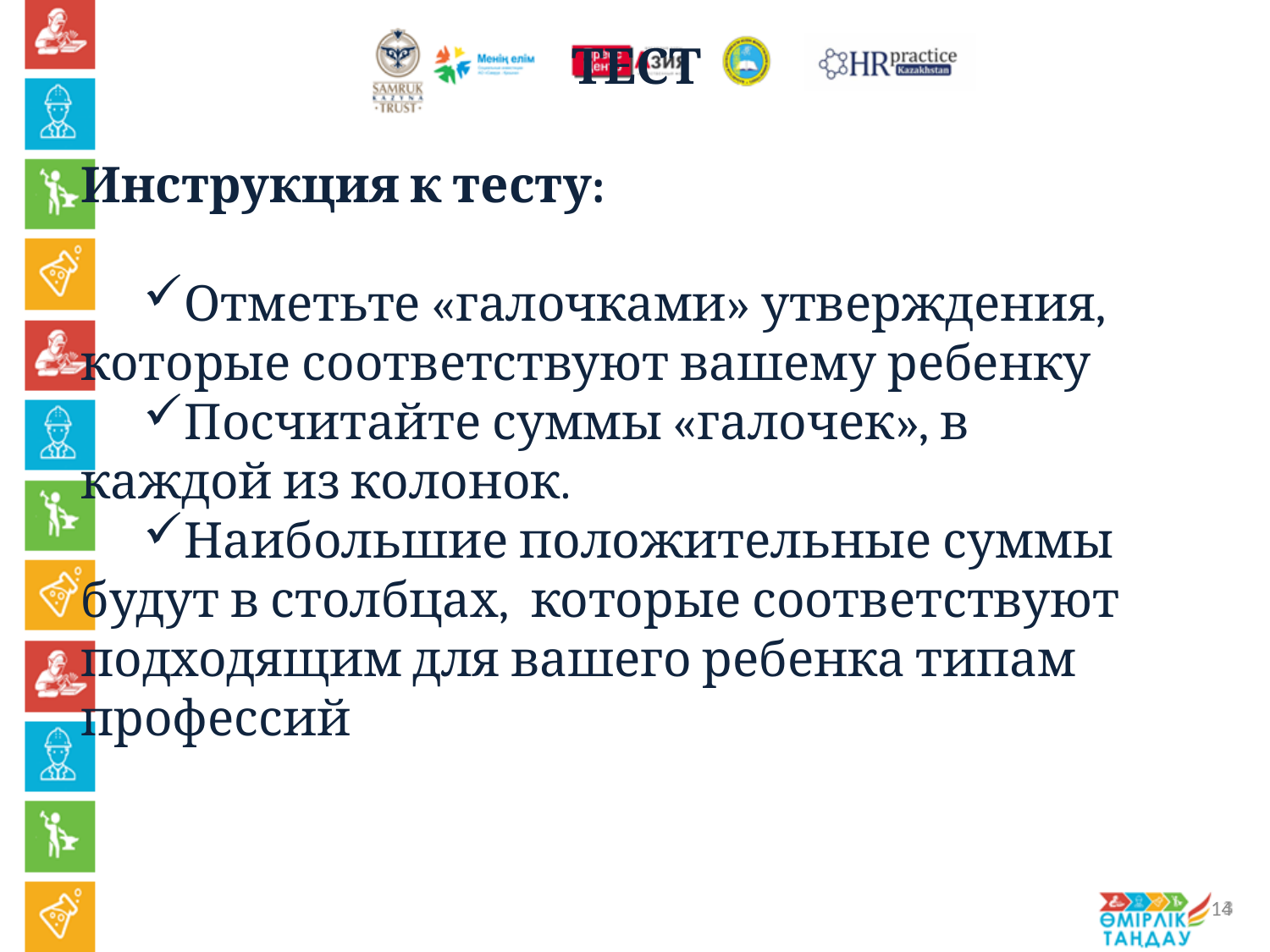

ТЕСТ
Инструкция к тесту:

Отметьте «галочками» утверждения,  которые соответствуют вашему ребенку
Посчитайте суммы «галочек», в каждой из колонок.
Наибольшие положительные суммы будут в столбцах,  которые соответствуют подходящим для вашего ребенка типам профессий

14